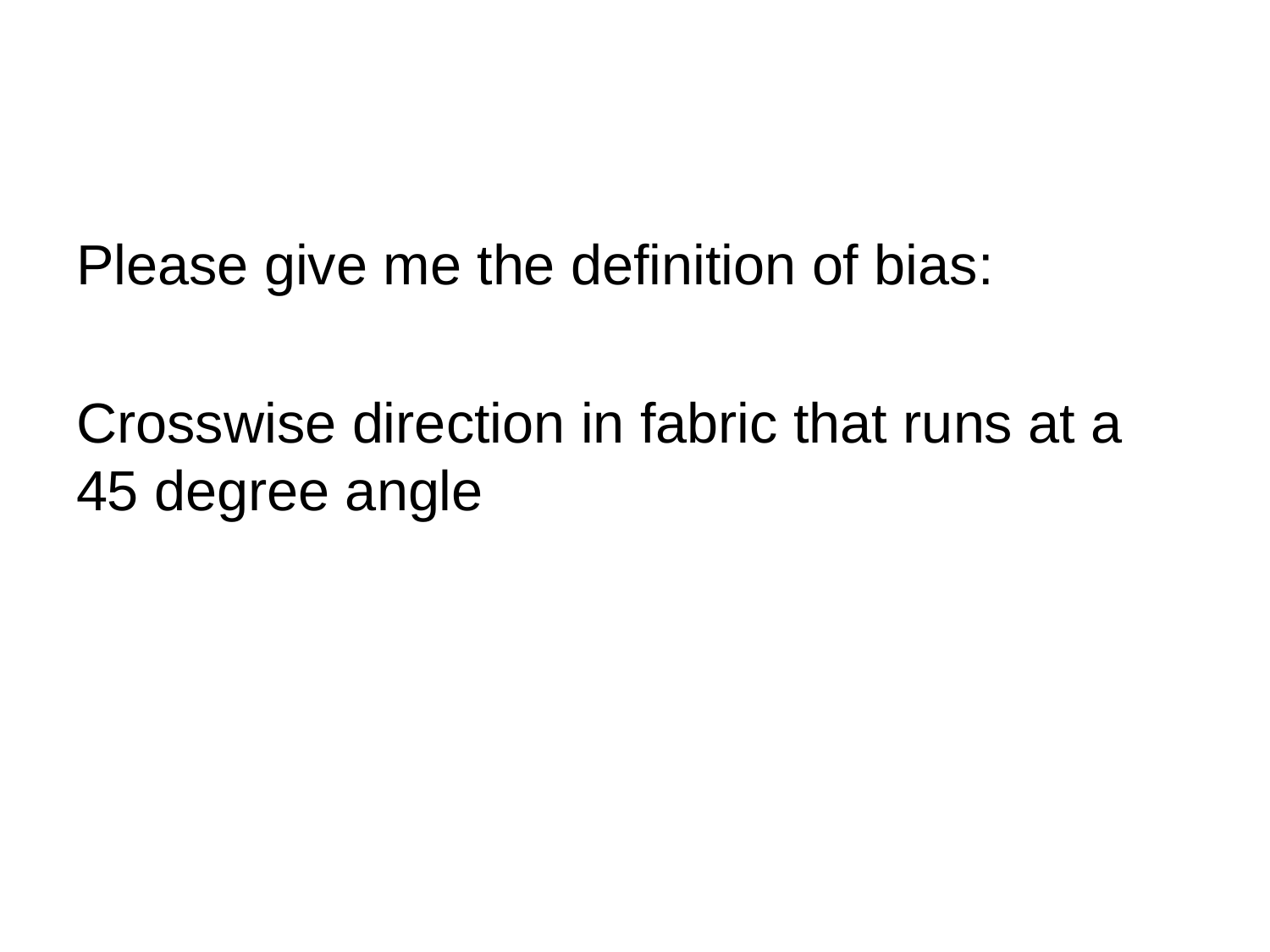

Please give me the definition of bias:

Crosswise direction in fabric that runs at a 45 degree angle